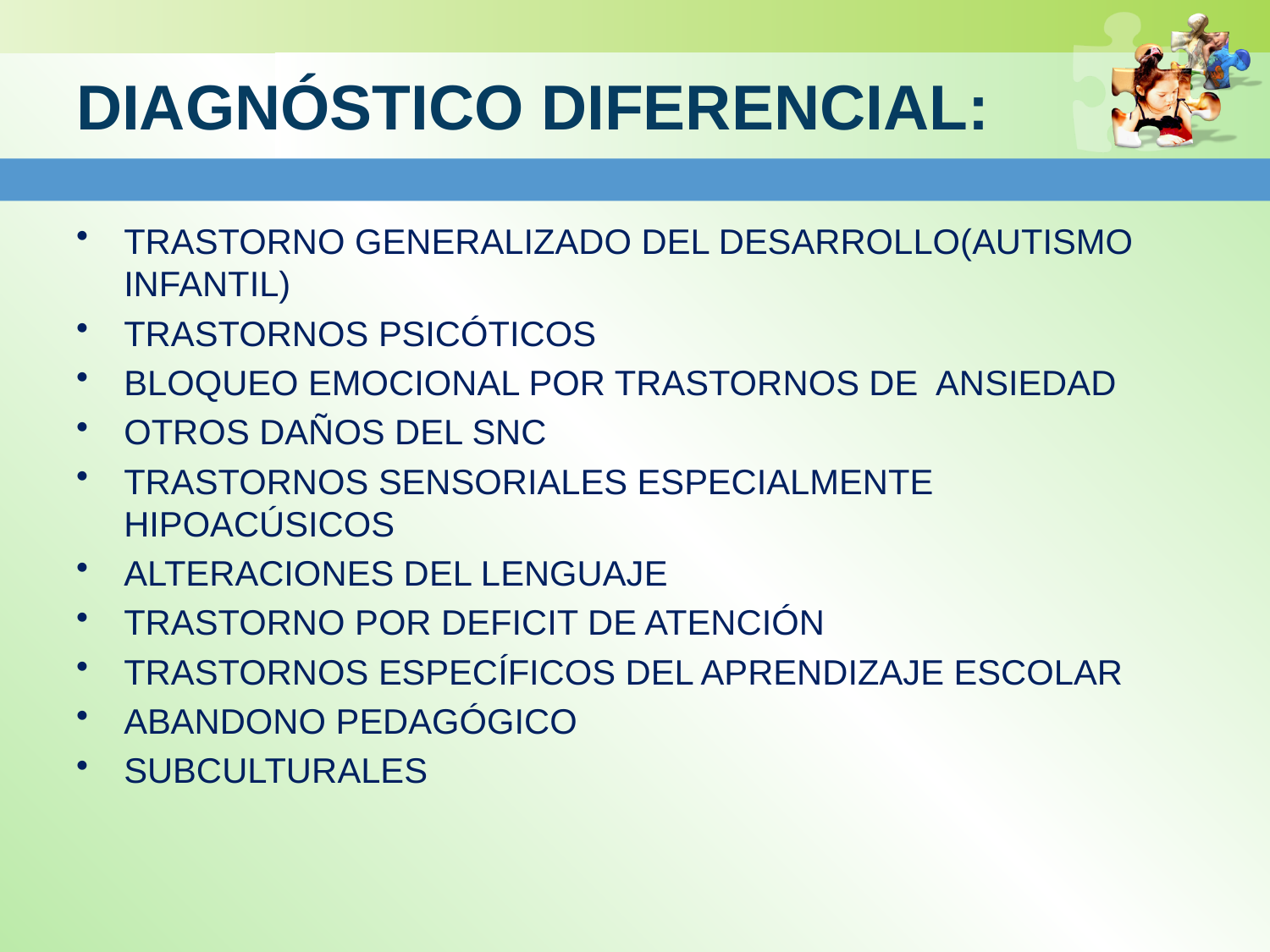

# DIAGNÓSTICO DIFERENCIAL:
TRASTORNO GENERALIZADO DEL DESARROLLO(AUTISMO INFANTIL)
TRASTORNOS PSICÓTICOS
BLOQUEO EMOCIONAL POR TRASTORNOS DE  ANSIEDAD
OTROS DAÑOS DEL SNC
TRASTORNOS SENSORIALES ESPECIALMENTE HIPOACÚSICOS
ALTERACIONES DEL LENGUAJE
TRASTORNO POR DEFICIT DE ATENCIÓN
TRASTORNOS ESPECÍFICOS DEL APRENDIZAJE ESCOLAR
ABANDONO PEDAGÓGICO
SUBCULTURALES